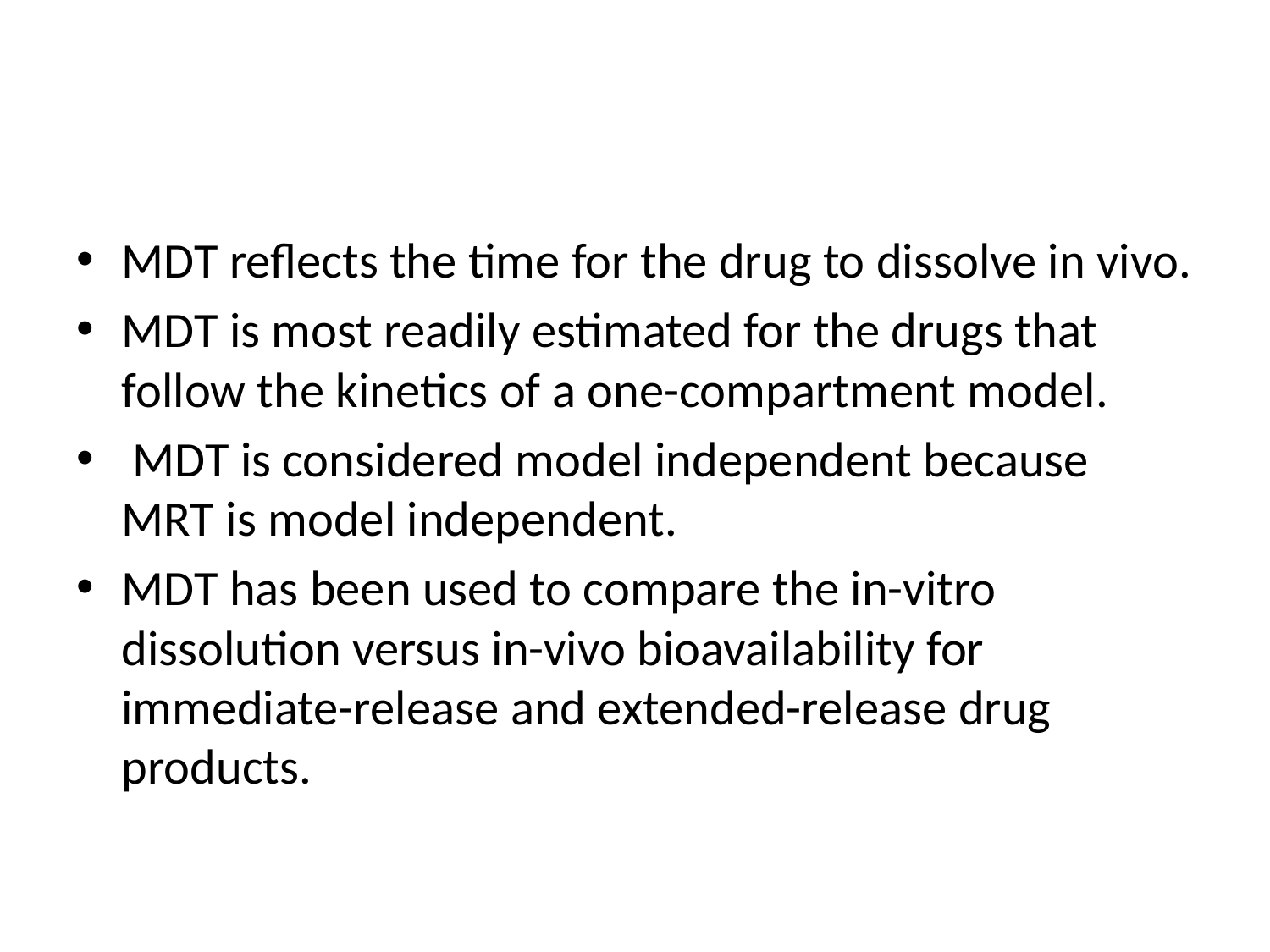

#
MDT reflects the time for the drug to dissolve in vivo.
MDT is most readily estimated for the drugs that follow the kinetics of a one-compartment model.
 MDT is considered model independent because MRT is model independent.
MDT has been used to compare the in-vitro dissolution versus in-vivo bioavailability for immediate-release and extended-release drug products.